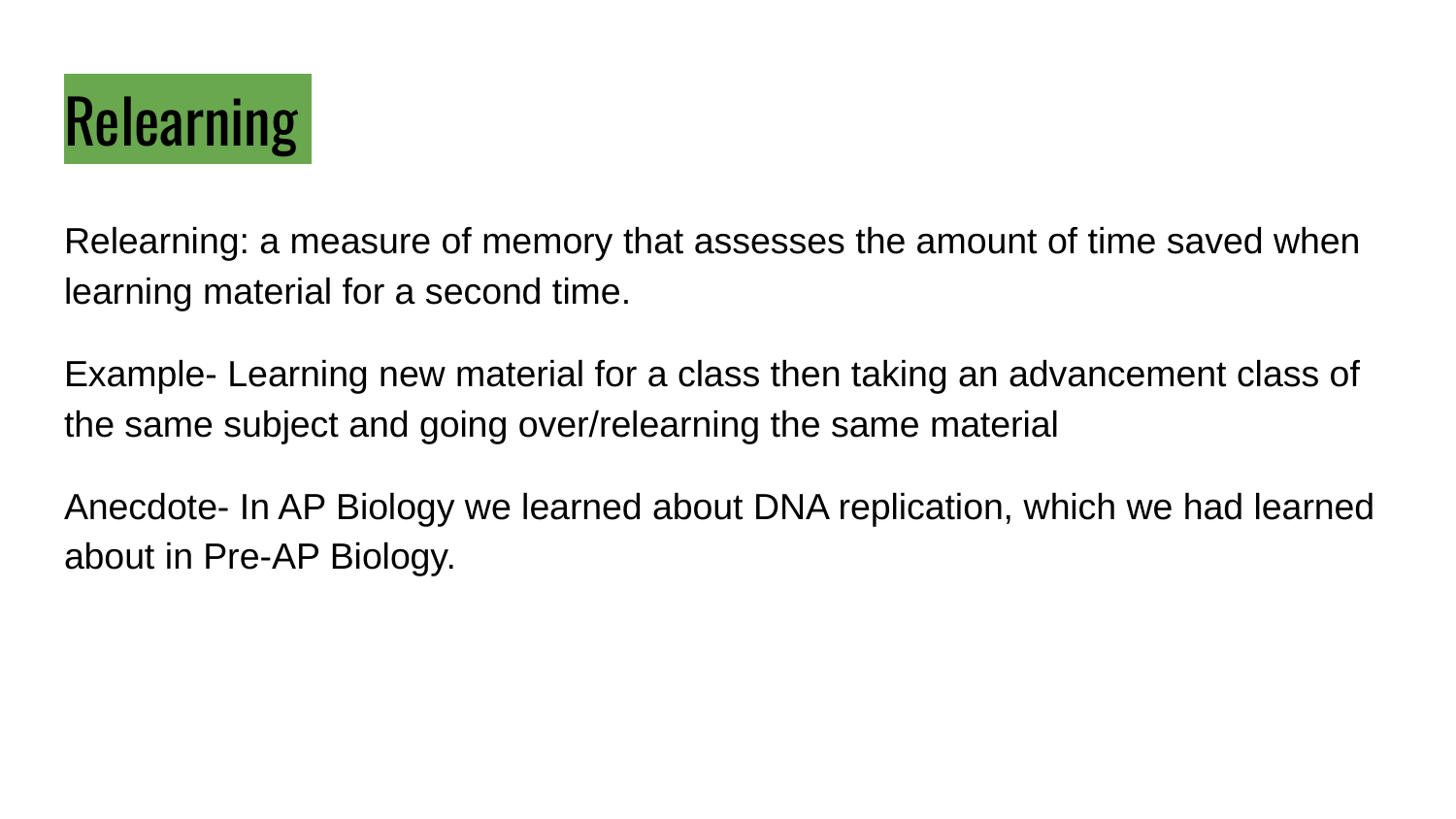

# Relearning
Relearning: a measure of memory that assesses the amount of time saved when learning material for a second time.
Example- Learning new material for a class then taking an advancement class of the same subject and going over/relearning the same material
Anecdote- In AP Biology we learned about DNA replication, which we had learned about in Pre-AP Biology.